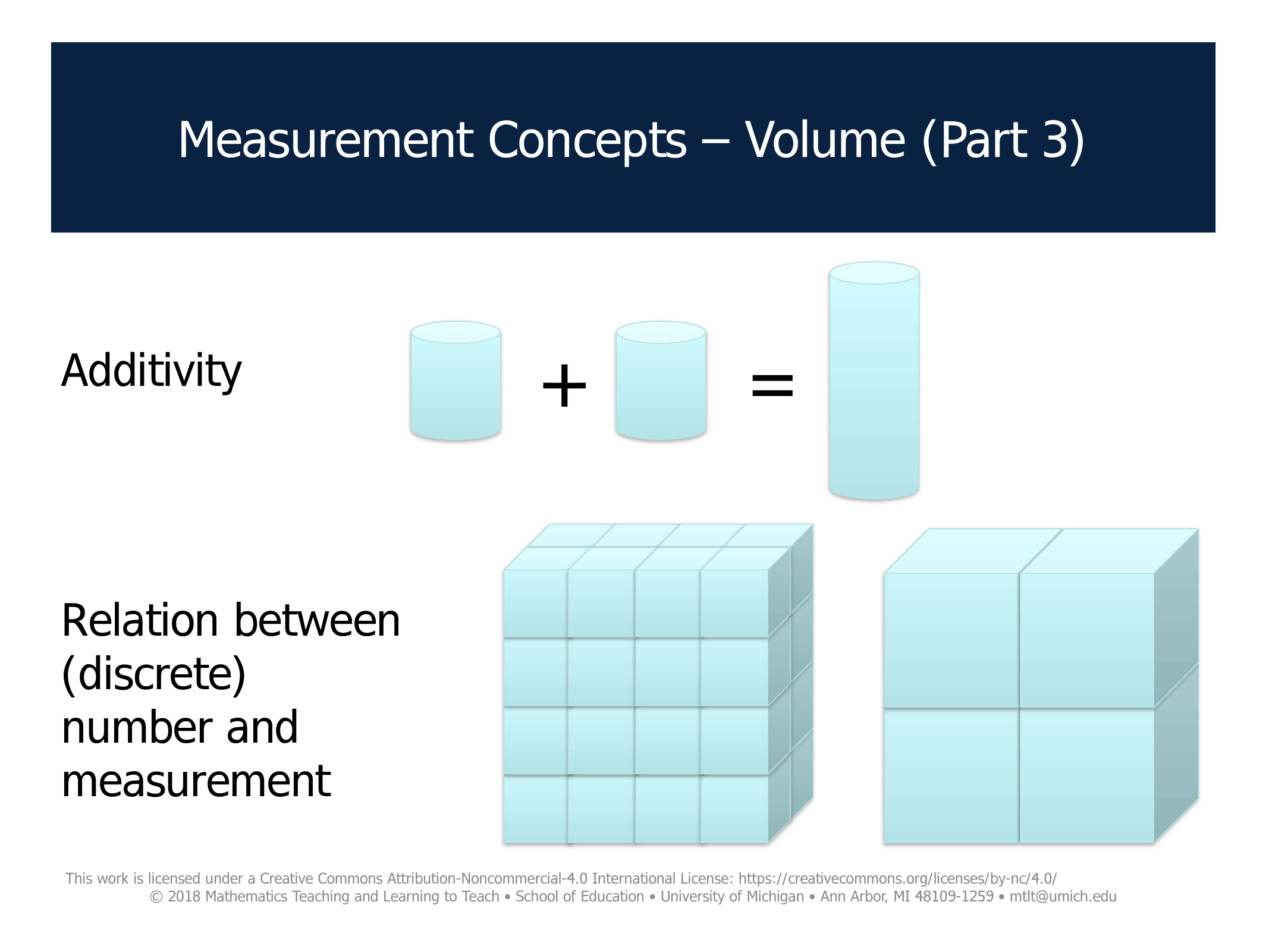

# Measurement Concepts – Volume (Part 3)

Additivity

Relation between
(discrete)
number and
measurement

+
=